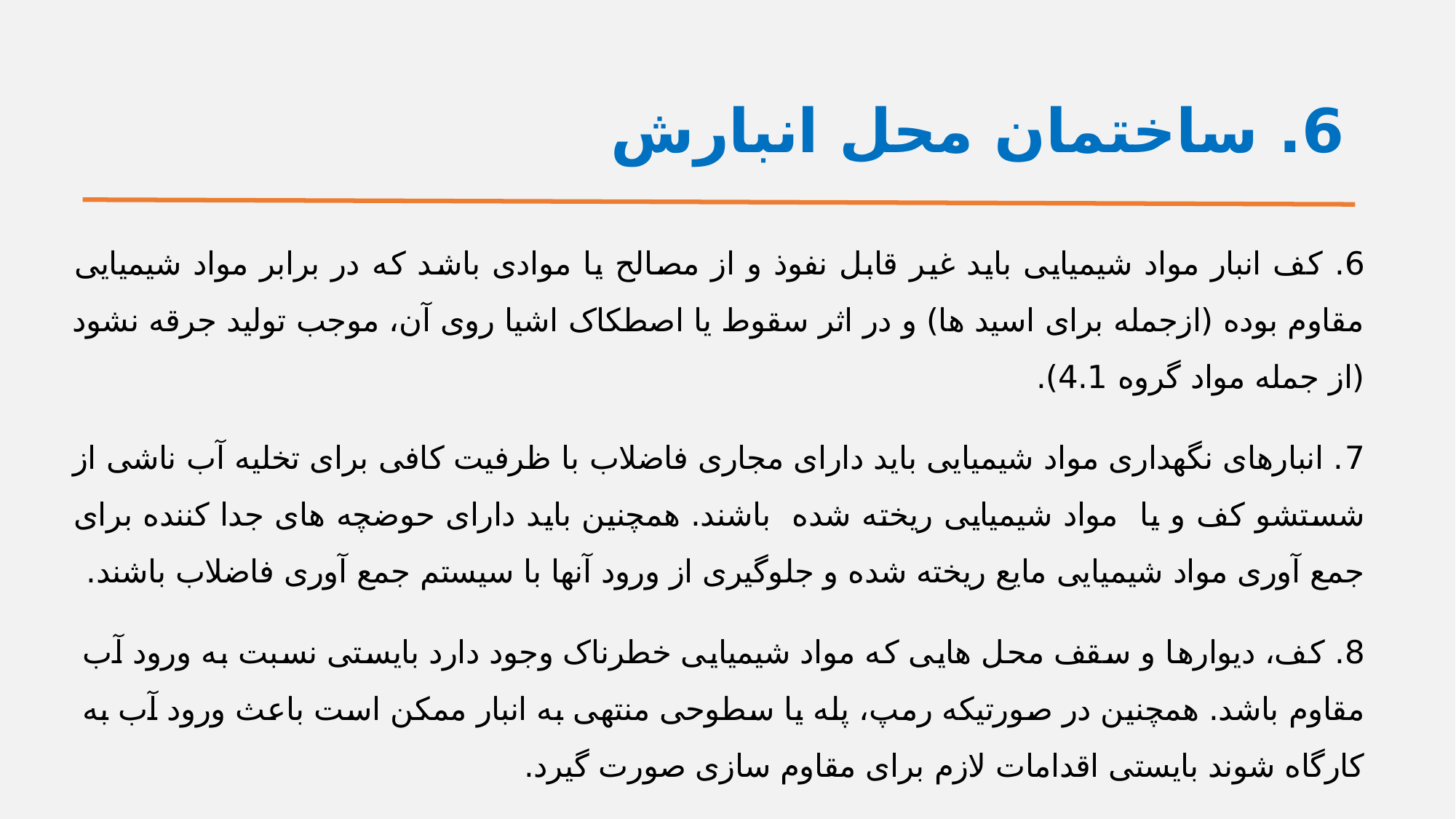

# 6. ساختمان محل انبارش
6. کف انبار مواد شیمیایی باید غیر قابل نفوذ و از مصالح یا موادی باشد که در برابر مواد شیمیایی مقاوم بوده (ازجمله برای اسید ها) و در اثر سقوط یا اصطکاک اشیا روی آن، موجب تولید جرقه نشود (از جمله مواد گروه 4.1).
7. انبارهای نگهداری مواد شیمیایی باید دارای مجاری فاضلاب با ظرفیت کافی برای تخلیه آب ناشی از شستشو کف و یا  مواد شیمیایی ریخته شده  باشند. همچنین باید دارای حوضچه های جدا کننده برای جمع آوری مواد شیمیایی مایع ریخته شده و جلوگیری از ورود آنها با سیستم جمع آوری فاضلاب باشند.
8. کف، دیوارها و سقف محل هایی که مواد شیمیایی خطرناک وجود دارد بایستی نسبت به ورود آب مقاوم باشد. همچنین در صورتیکه رمپ، پله یا سطوحی منتهی به انبار ممکن است باعث ورود آب به کارگاه شوند بایستی اقدامات لازم برای مقاوم سازی صورت گیرد.